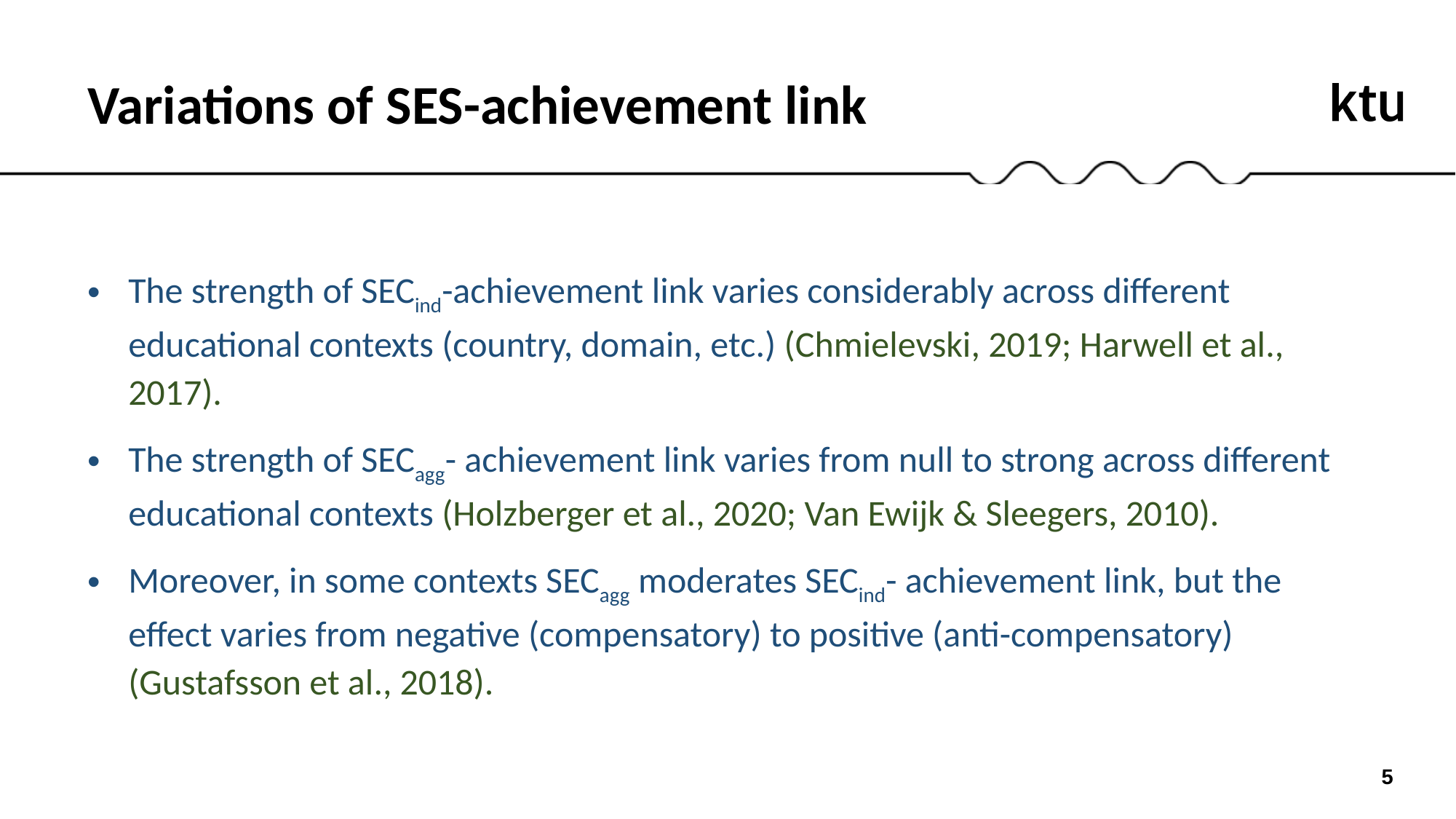

Variations of SES-achievement link
The strength of SECind-achievement link varies considerably across different educational contexts (country, domain, etc.) (Chmielevski, 2019; Harwell et al., 2017).
The strength of SECagg- achievement link varies from null to strong across different educational contexts (Holzberger et al., 2020; Van Ewijk & Sleegers, 2010).
Moreover, in some contexts SECagg moderates SECind- achievement link, but the effect varies from negative (compensatory) to positive (anti-compensatory)(Gustafsson et al., 2018).